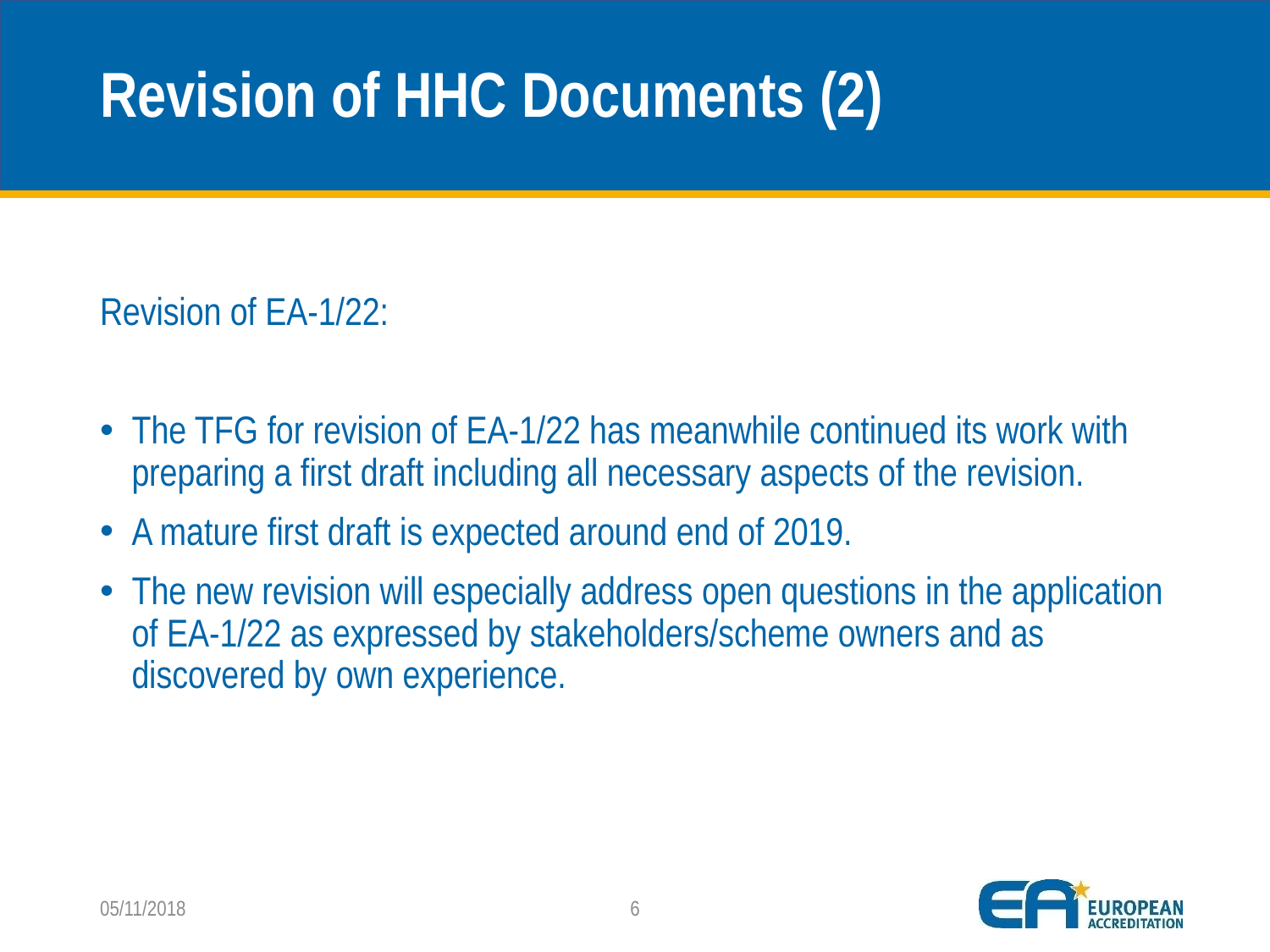

# Revision of HHC Documents (2)

Revision of EA-1/22:

The TFG for revision of EA-1/22 has meanwhile continued its work with preparing a first draft including all necessary aspects of the revision.
A mature first draft is expected around end of 2019.
The new revision will especially address open questions in the application of EA-1/22 as expressed by stakeholders/scheme owners and as discovered by own experience.

05/11/2018
6